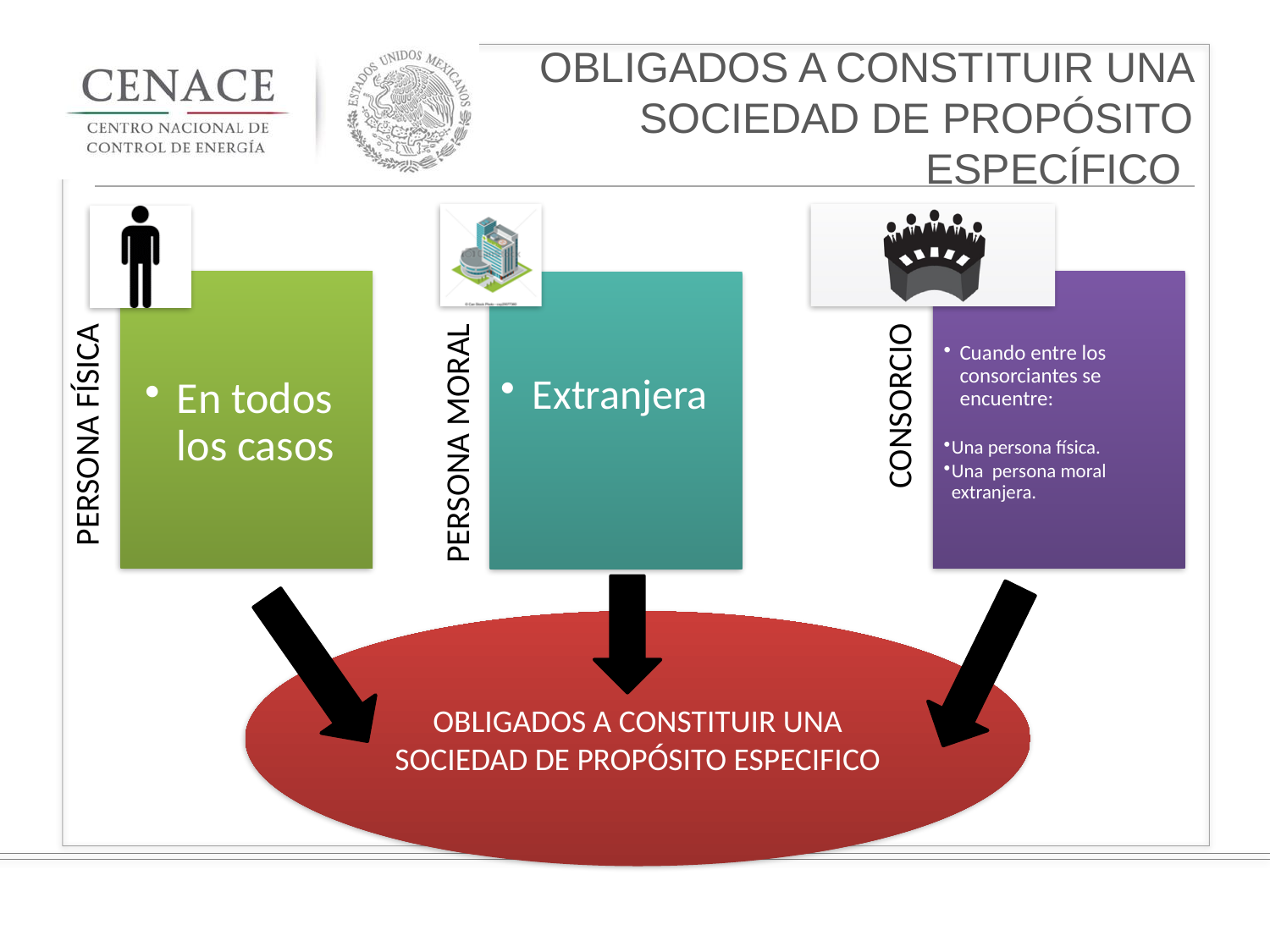

# OBLIGADOS A CONSTITUIR UNA SOCIEDAD DE PROPÓSITO ESPECÍFICO
PERSONA FÍSICA

En todos los casos
PERSONA MORAL

Extranjera
CONSORCIO

Cuando entre los consorciantes se encuentre:

Una persona física.
Una  persona moral extranjera.

OBLIGADOS A CONSTITUIR UNA SOCIEDAD DE PROPÓSITO ESPECIFICO